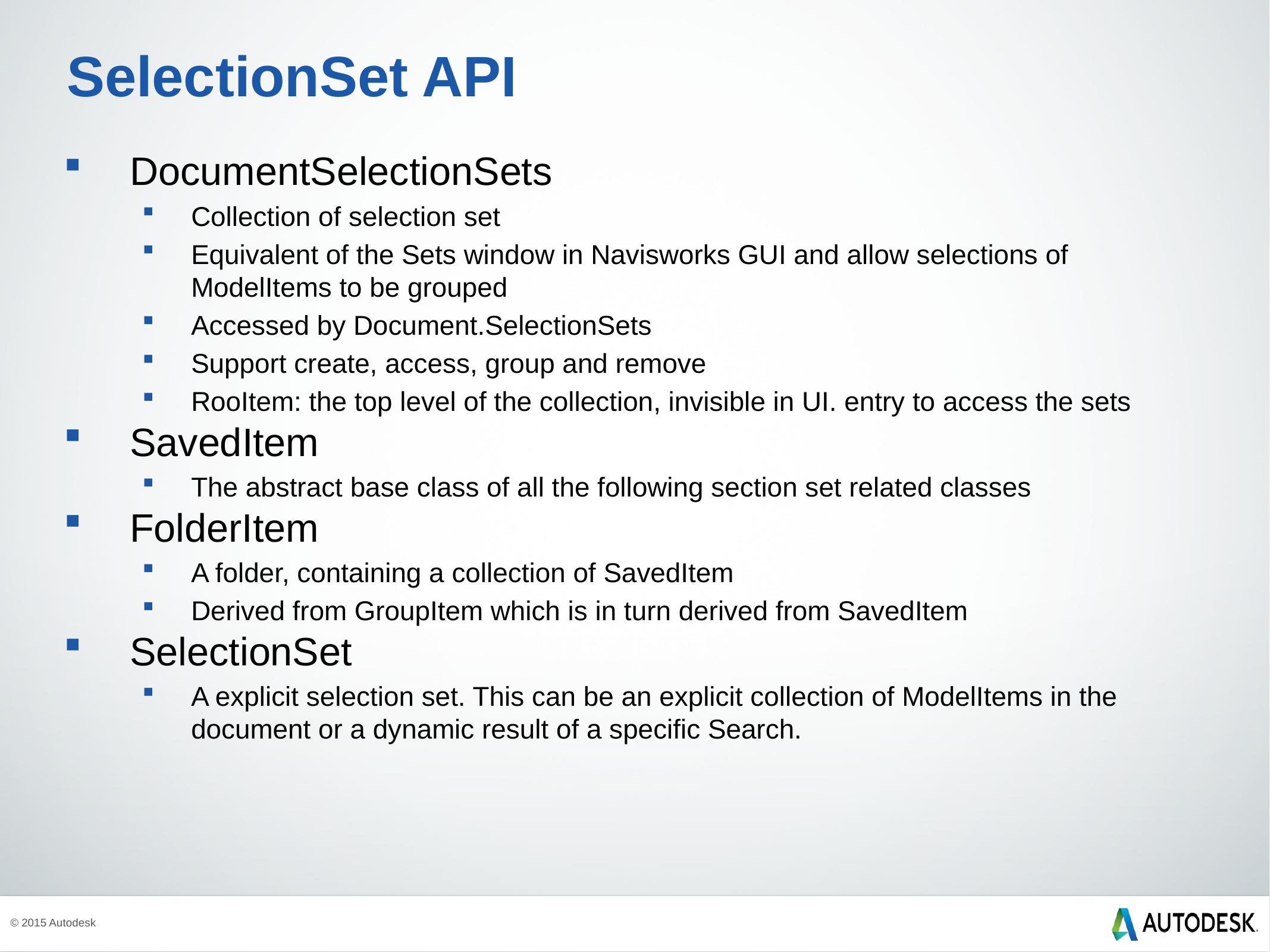

# SelectionSet API
DocumentSelectionSets
Collection of selection set
Equivalent of the Sets window in Navisworks GUI and allow selections of ModelItems to be grouped
Accessed by Document.SelectionSets
Support create, access, group and remove
RooItem: the top level of the collection, invisible in UI. entry to access the sets
SavedItem
The abstract base class of all the following section set related classes
FolderItem
A folder, containing a collection of SavedItem
Derived from GroupItem which is in turn derived from SavedItem
SelectionSet
A explicit selection set. This can be an explicit collection of ModelItems in the document or a dynamic result of a specific Search.